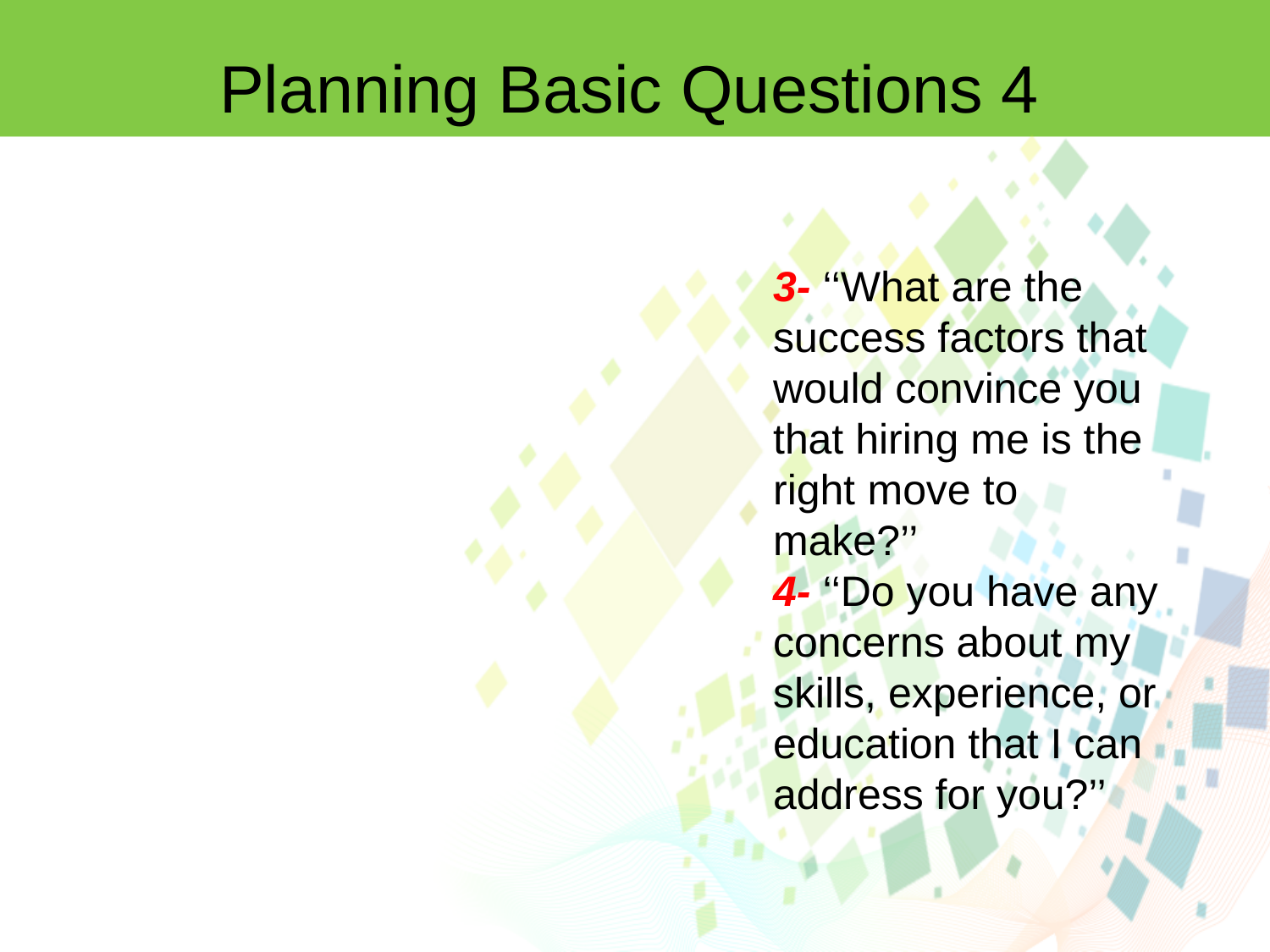

Planning Basic Questions 4
3- ‘‘What are the success factors that would convince you that hiring me is the right move to make?’’
4- ‘‘Do you have any concerns about my skills, experience, or education that I can address for you?’’